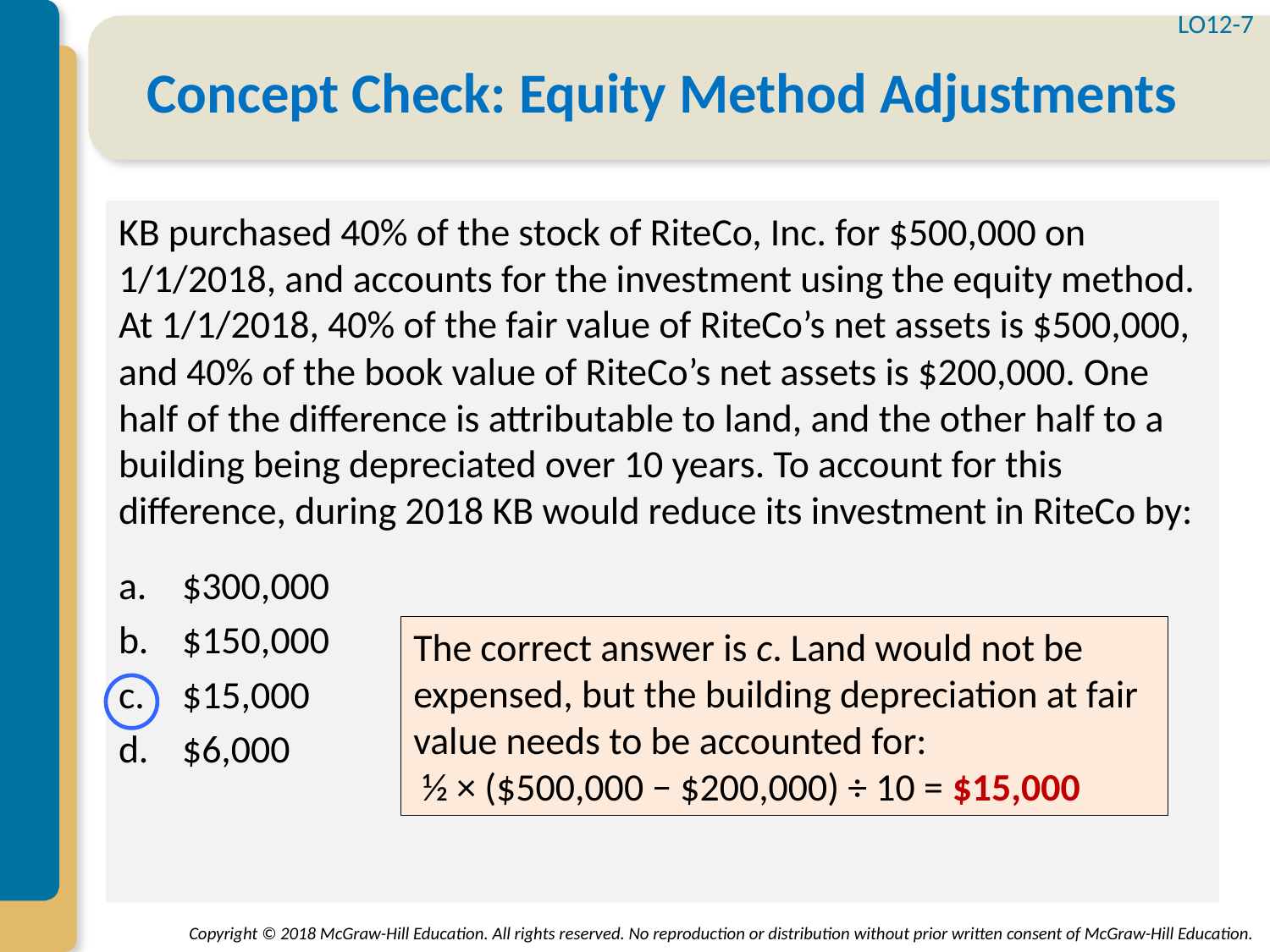

LO12-7
# Concept Check: Equity Method Adjustments
KB purchased 40% of the stock of RiteCo, Inc. for $500,000 on 1/1/2018, and accounts for the investment using the equity method.  At 1/1/2018, 40% of the fair value of RiteCo’s net assets is $500,000, and 40% of the book value of RiteCo’s net assets is $200,000. One half of the difference is attributable to land, and the other half to a building being depreciated over 10 years. To account for this difference, during 2018 KB would reduce its investment in RiteCo by:
$300,000
$150,000
$15,000
$6,000
The correct answer is c. Land would not be expensed, but the building depreciation at fair value needs to be accounted for:
 ½ × ($500,000 − $200,000) ÷ 10 = $15,000